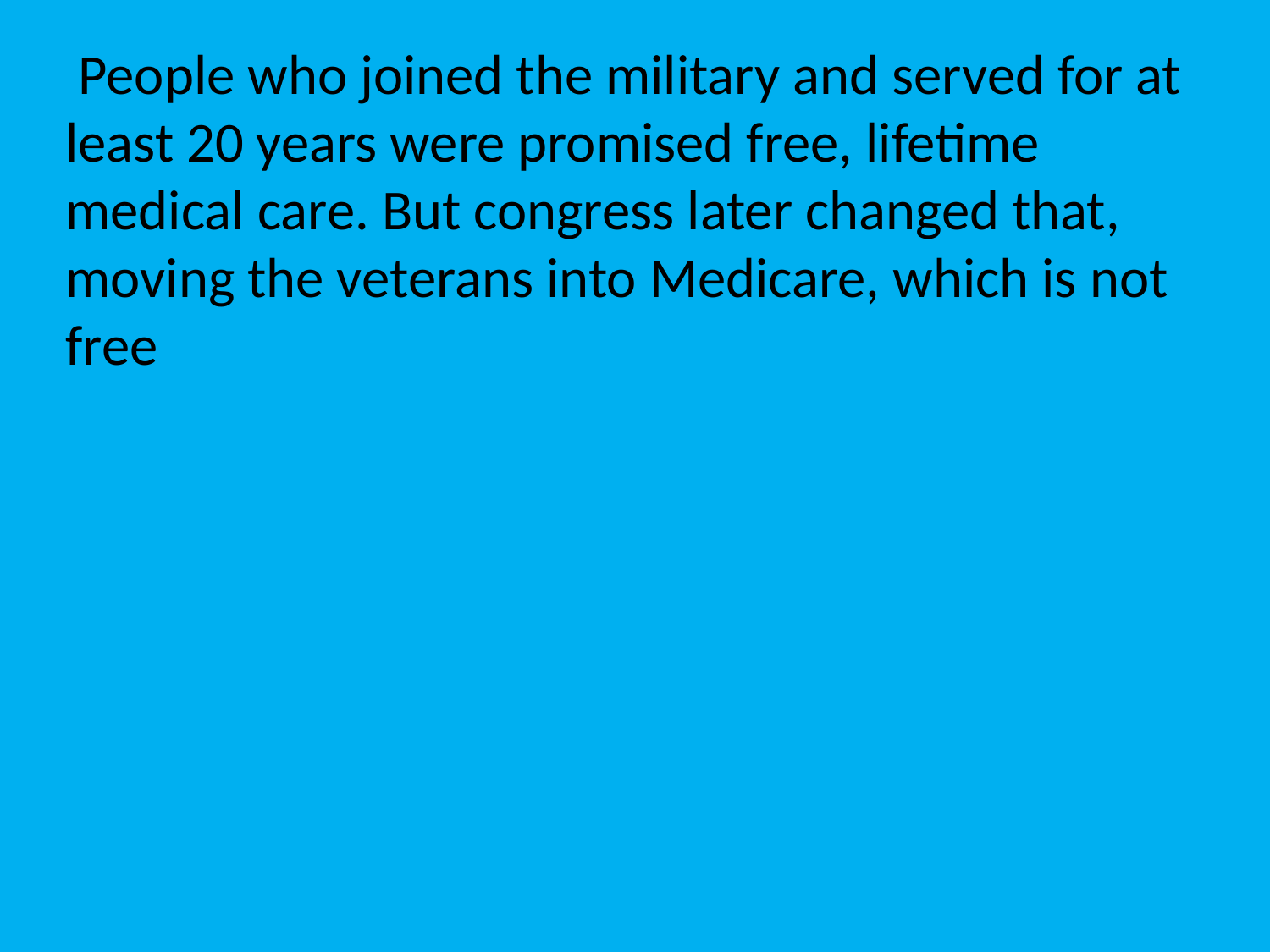

People who joined the military and served for at least 20 years were promised free, lifetime medical care. But congress later changed that, moving the veterans into Medicare, which is not free